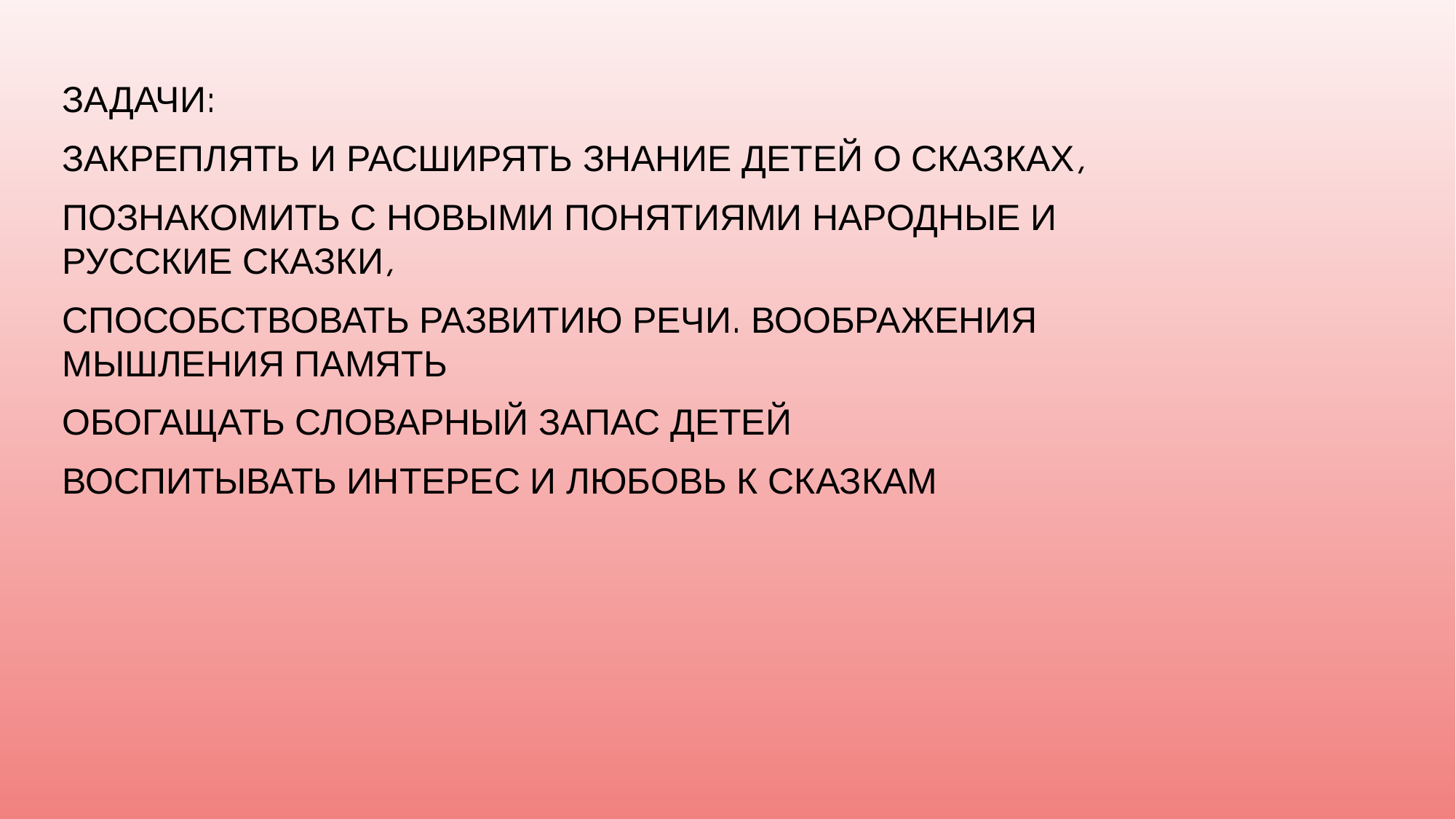

Задачи:
Закреплять и расширять знание детей о сказках,
Познакомить с новыми понятиями народные и русские сказки,
Способствовать развитию речи. Воображения мышления память
Обогащать словарный запас детей
Воспитывать интерес и любовь к сказкам